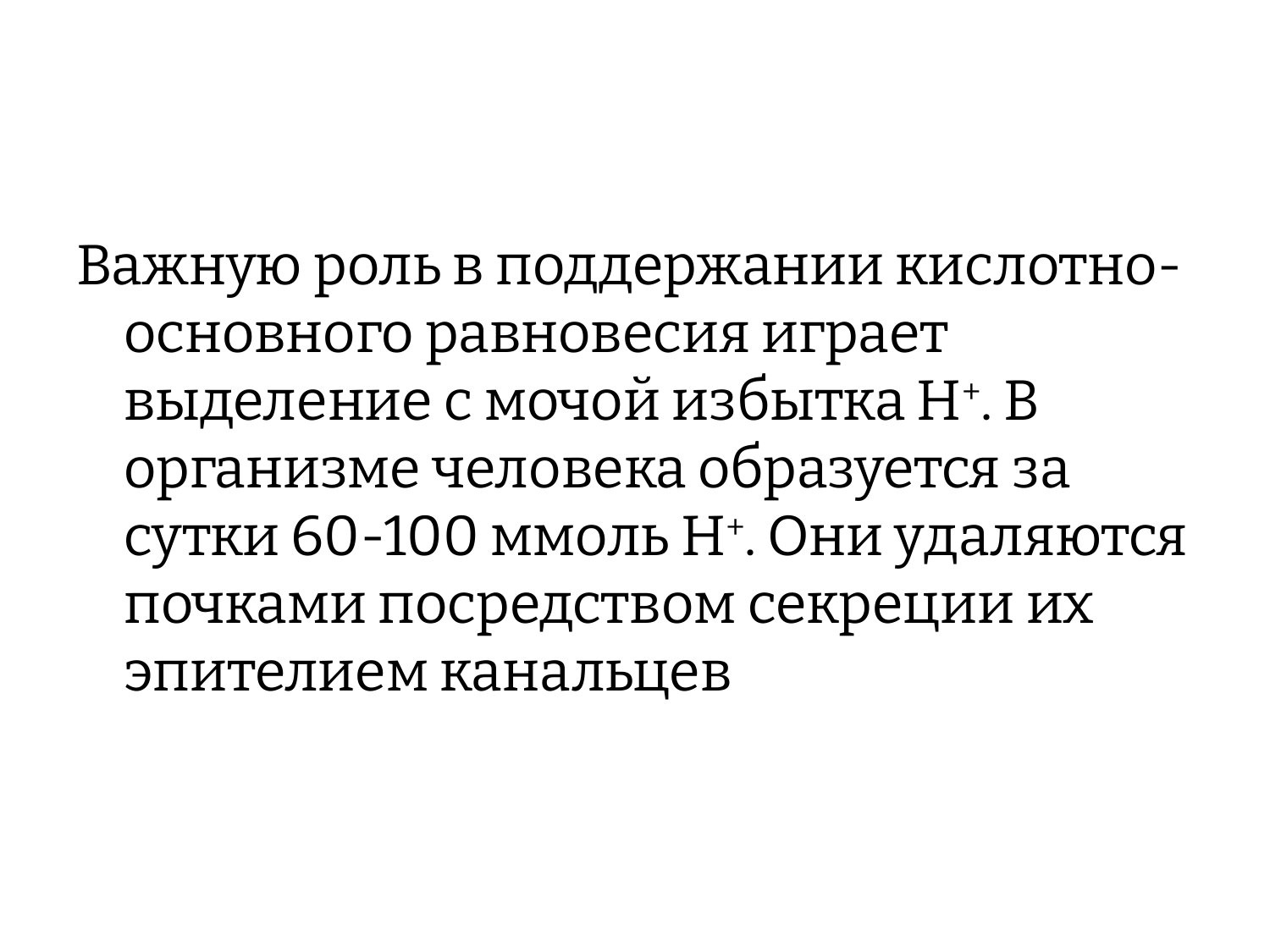

#
Важную роль в поддержании кислотно-основного равновесия играет выделение с мочой избытка Н+. В организме человека образуется за сутки 60-100 ммоль Н+. Они удаляются почками посредством секреции их эпителием канальцев